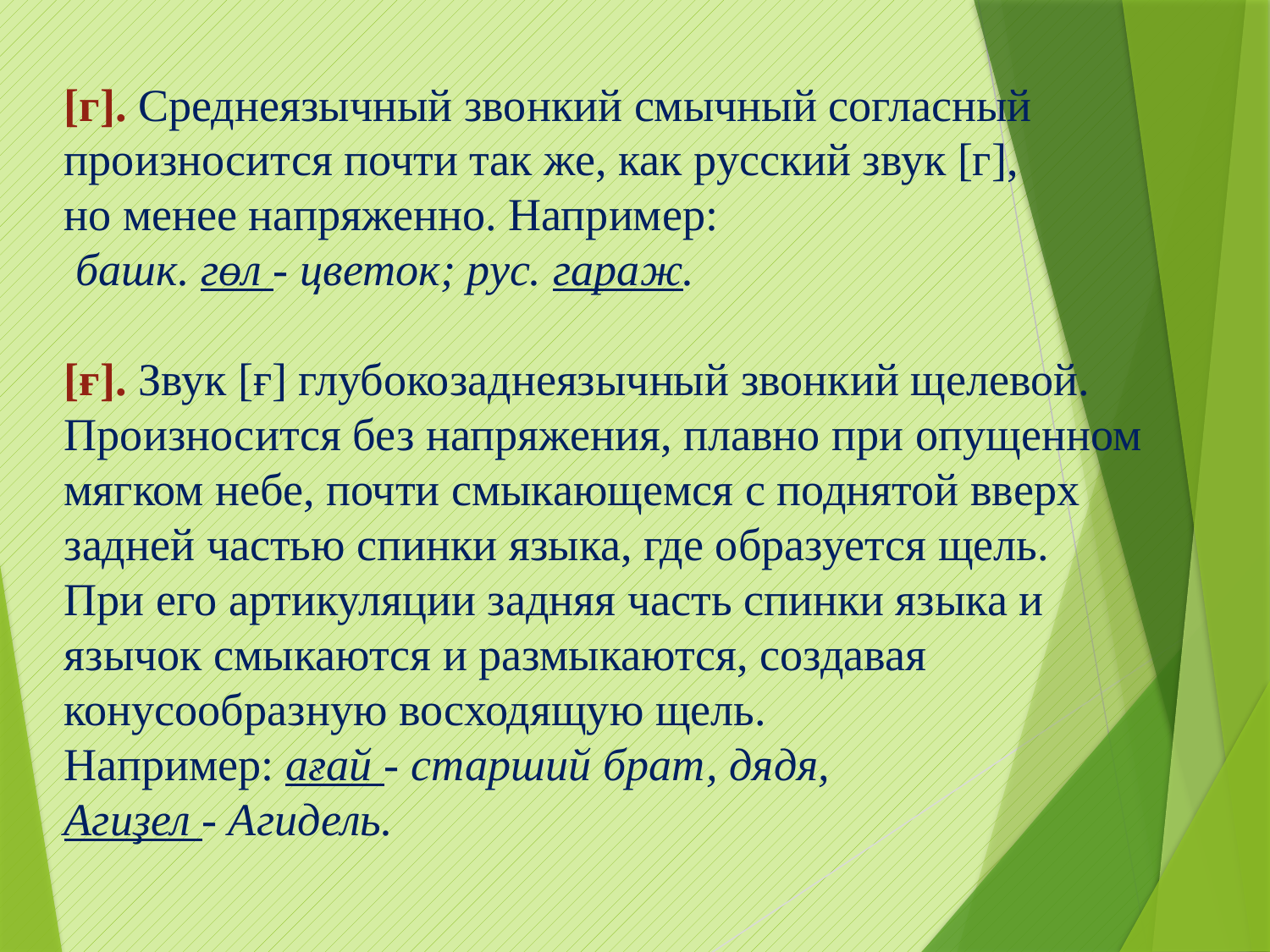

[г]. Среднеязычный звонкий смычный согласный
произносится почти так же, как русский звук [г],
но менее напряженно. Например:
 башк. гөл - цветок; рус. гараж.
[ғ]. Звук [ғ] глубокозаднеязычный звонкий щелевой. Произносится без напряжения, плавно при опущенном
мягком небе, почти смыкающемся с поднятой вверх задней частью спинки языка, где образуется щель.
При его артикуляции задняя часть спинки языка и язычок смыкаются и размыкаются, создавая конусообразную восходящую щель.
Например: ағай - старший брат, дядя,
Агиҙел - Агидель.